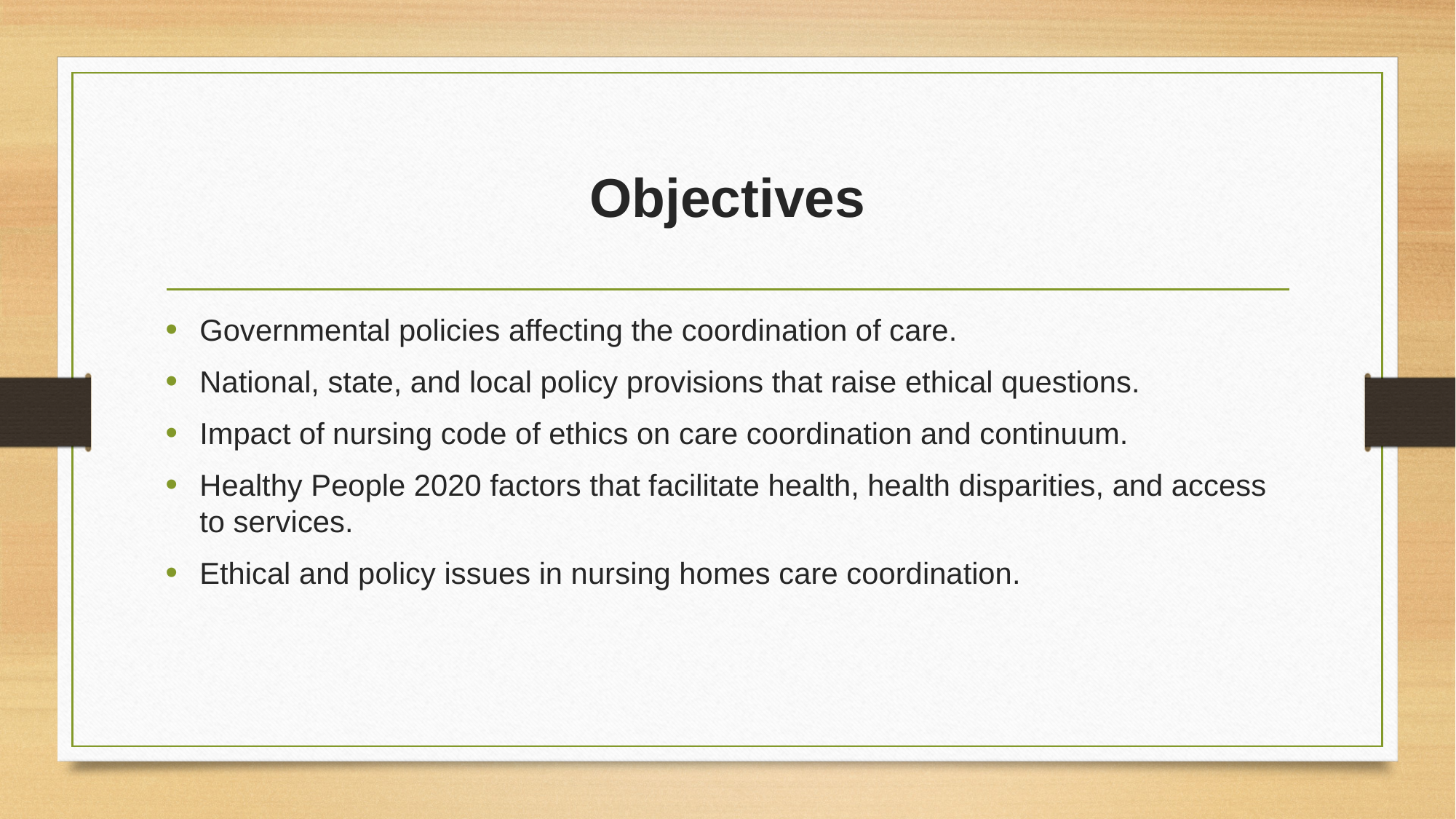

# Objectives
Governmental policies affecting the coordination of care.
National, state, and local policy provisions that raise ethical questions.
Impact of nursing code of ethics on care coordination and continuum.
Healthy People 2020 factors that facilitate health, health disparities, and access to services.
Ethical and policy issues in nursing homes care coordination.